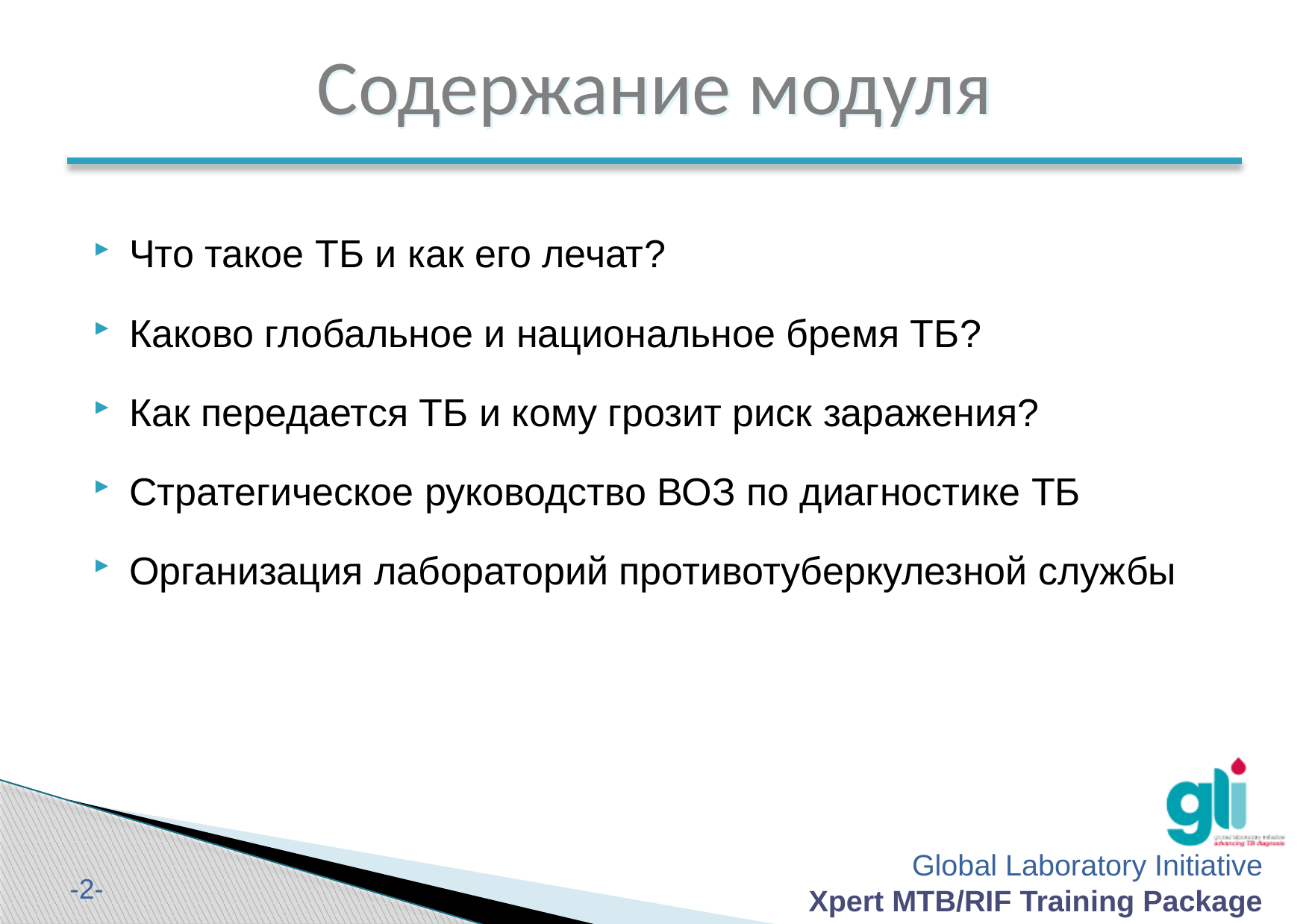

Содержание модуля
#
Что такое ТБ и как его лечат?
Каково глобальное и национальное бремя ТБ?
Как передается ТБ и кому грозит риск заражения?
Стратегическое руководство ВОЗ по диагностике ТБ
Организация лабораторий противотуберкулезной службы